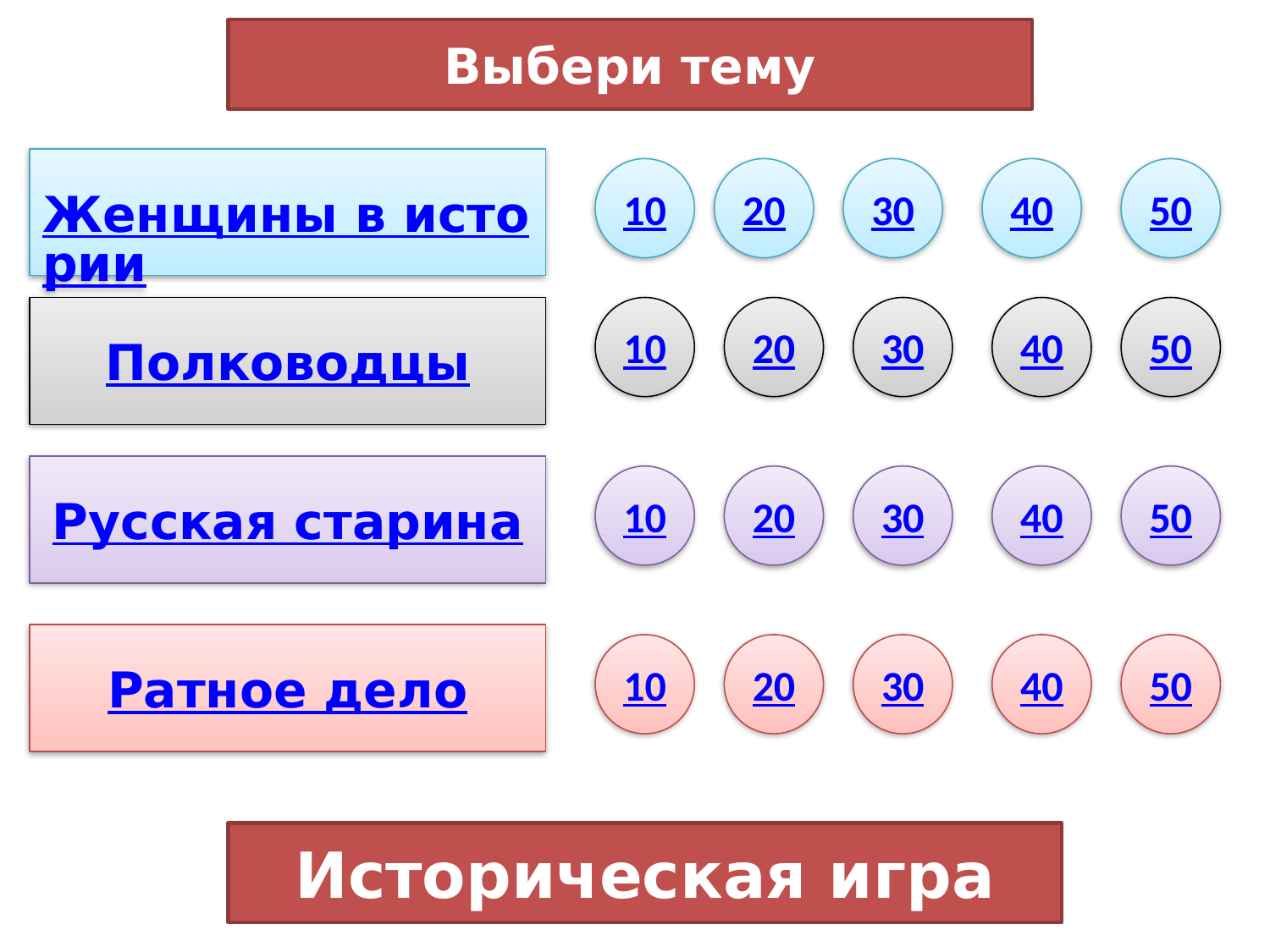

Выбери тему
Женщины в истории
10
20
30
40
50
Полководцы
10
20
30
40
50
Русская старина
10
20
30
40
50
Ратное дело
10
20
30
40
50
Историческая игра